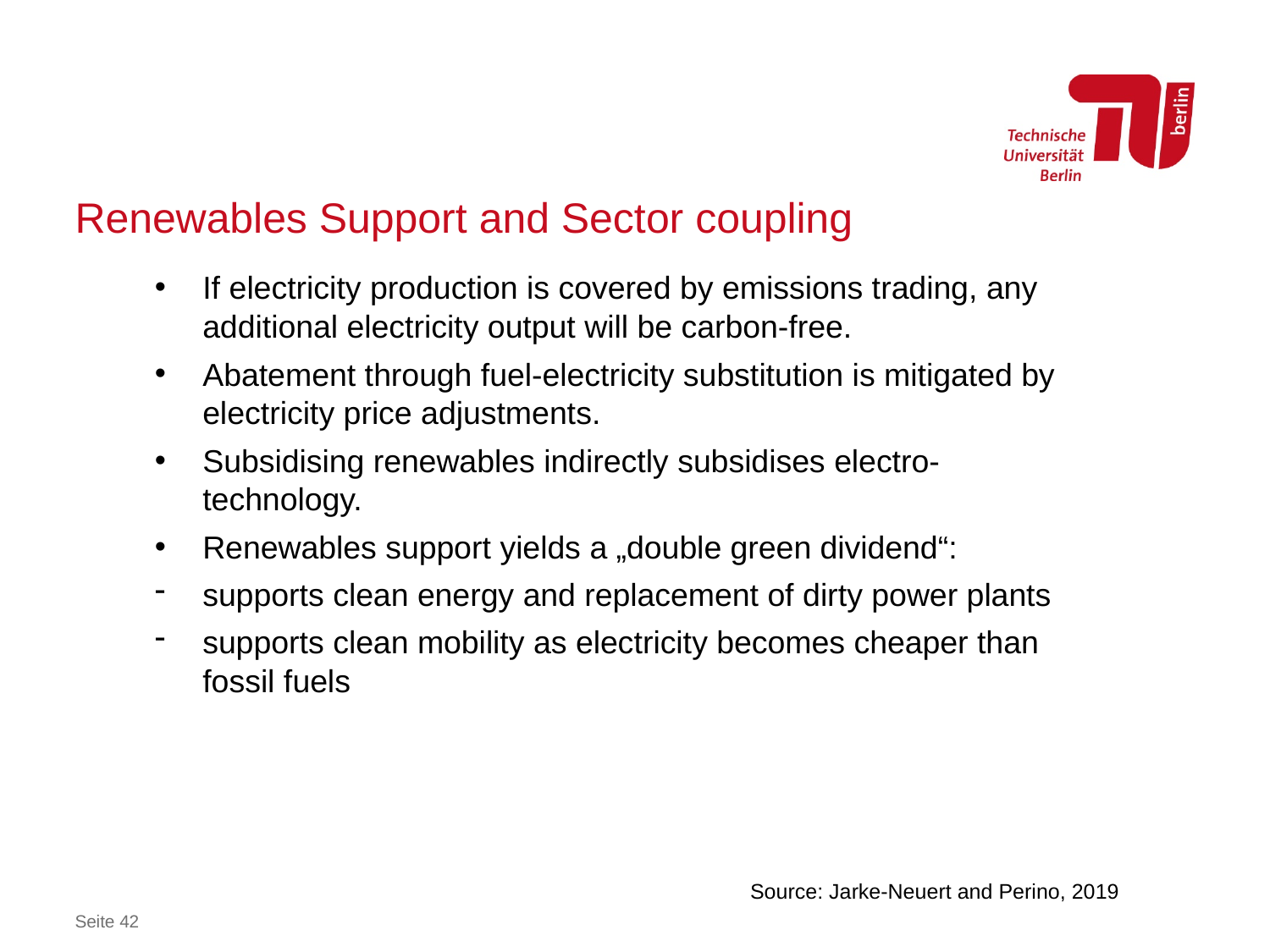

# Renewables Support and Sector coupling
If electricity production is covered by emissions trading, any additional electricity output will be carbon-free.
Abatement through fuel-electricity substitution is mitigated by electricity price adjustments.
Subsidising renewables indirectly subsidises electro-technology.
Renewables support yields a „double green dividend“:
supports clean energy and replacement of dirty power plants
supports clean mobility as electricity becomes cheaper than fossil fuels

Source: Jarke-Neuert and Perino, 2019
Seite 42